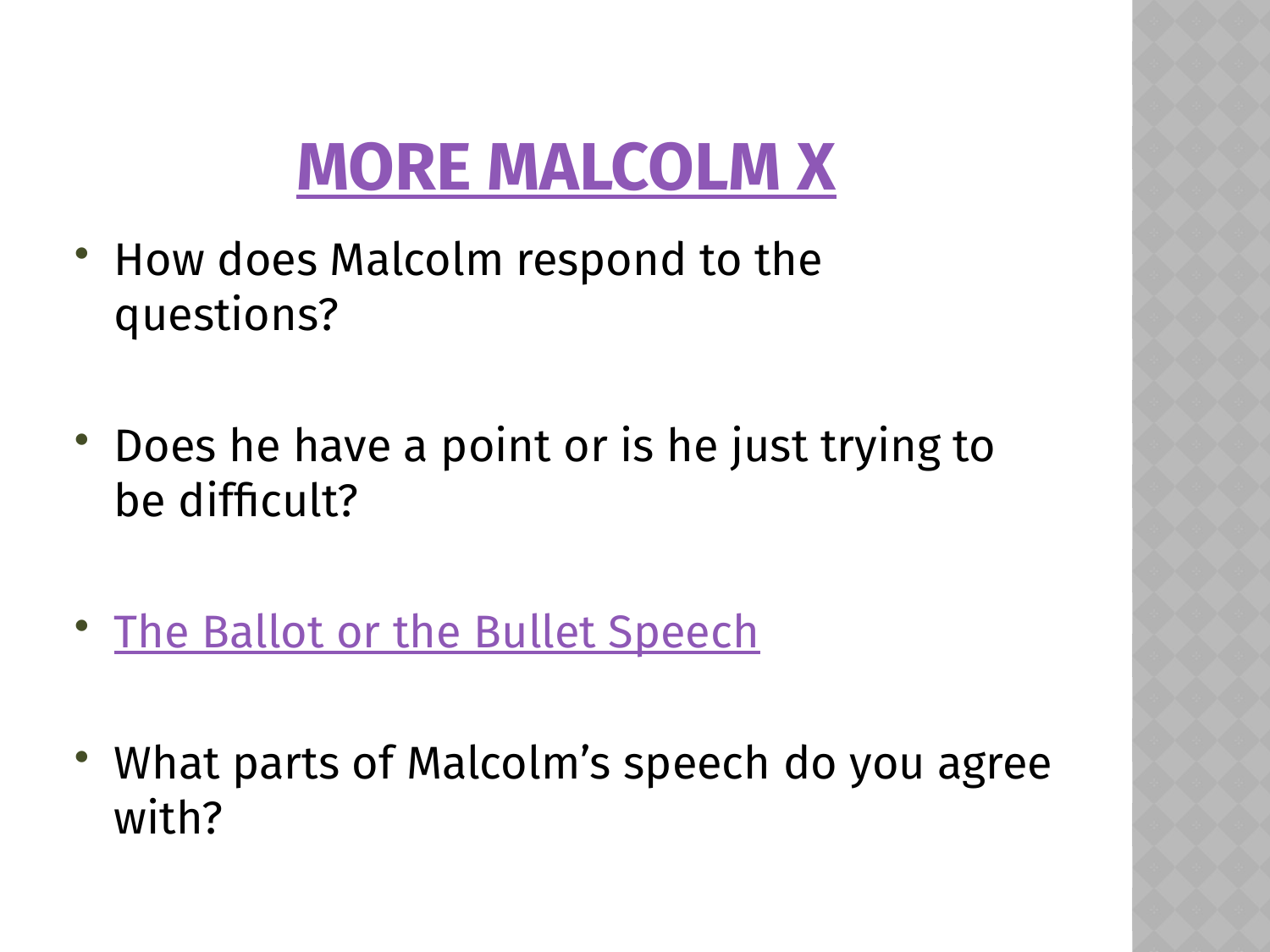

# More Malcolm X
How does Malcolm respond to the questions?

Does he have a point or is he just trying to be difficult?

The Ballot or the Bullet Speech

What parts of Malcolm’s speech do you agree with?